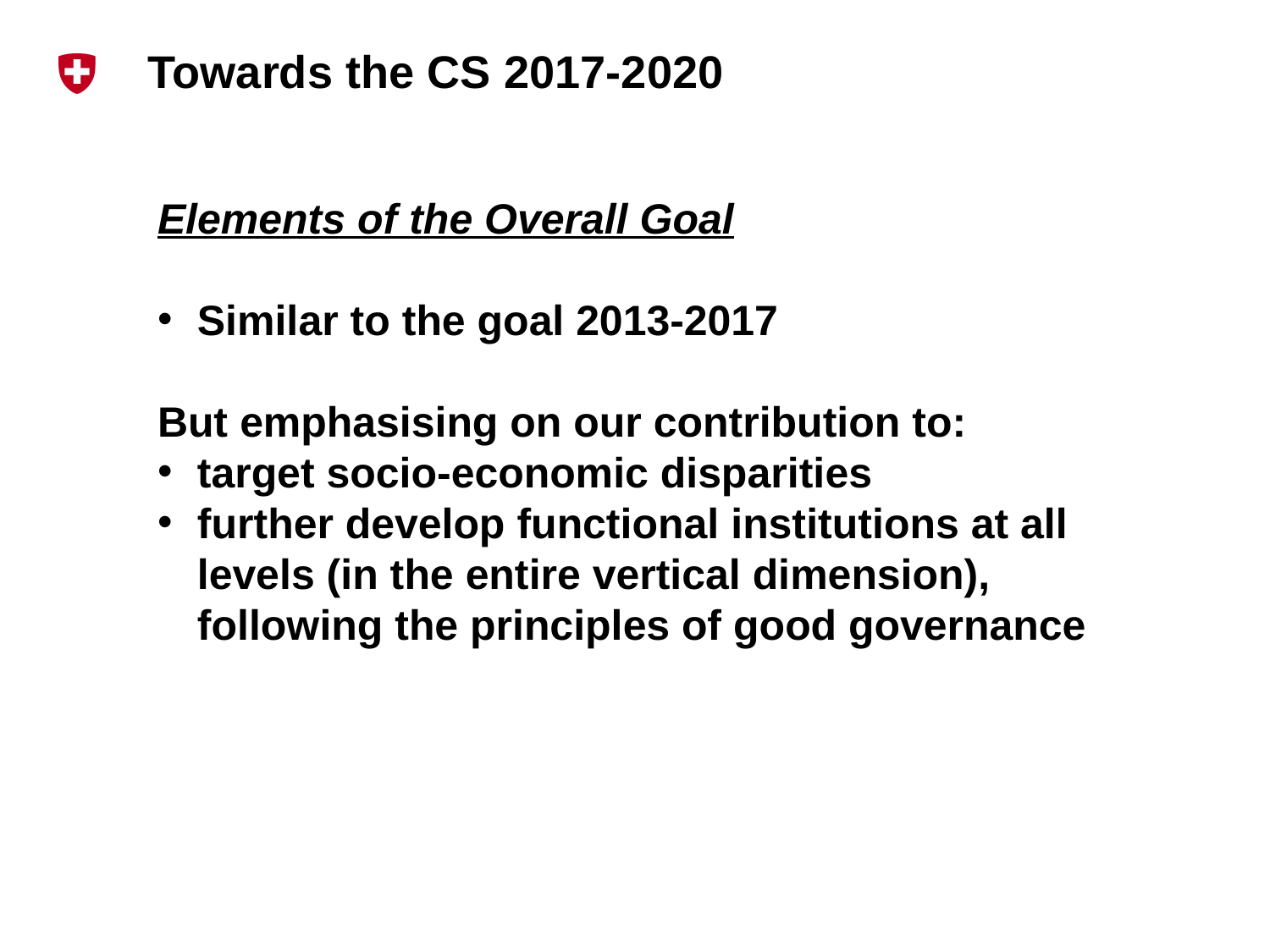

# Towards the CS 2017-2020
Elements of the Overall Goal

Similar to the goal 2013-2017

But emphasising on our contribution to:
target socio-economic disparities
further develop functional institutions at all levels (in the entire vertical dimension), following the principles of good governance